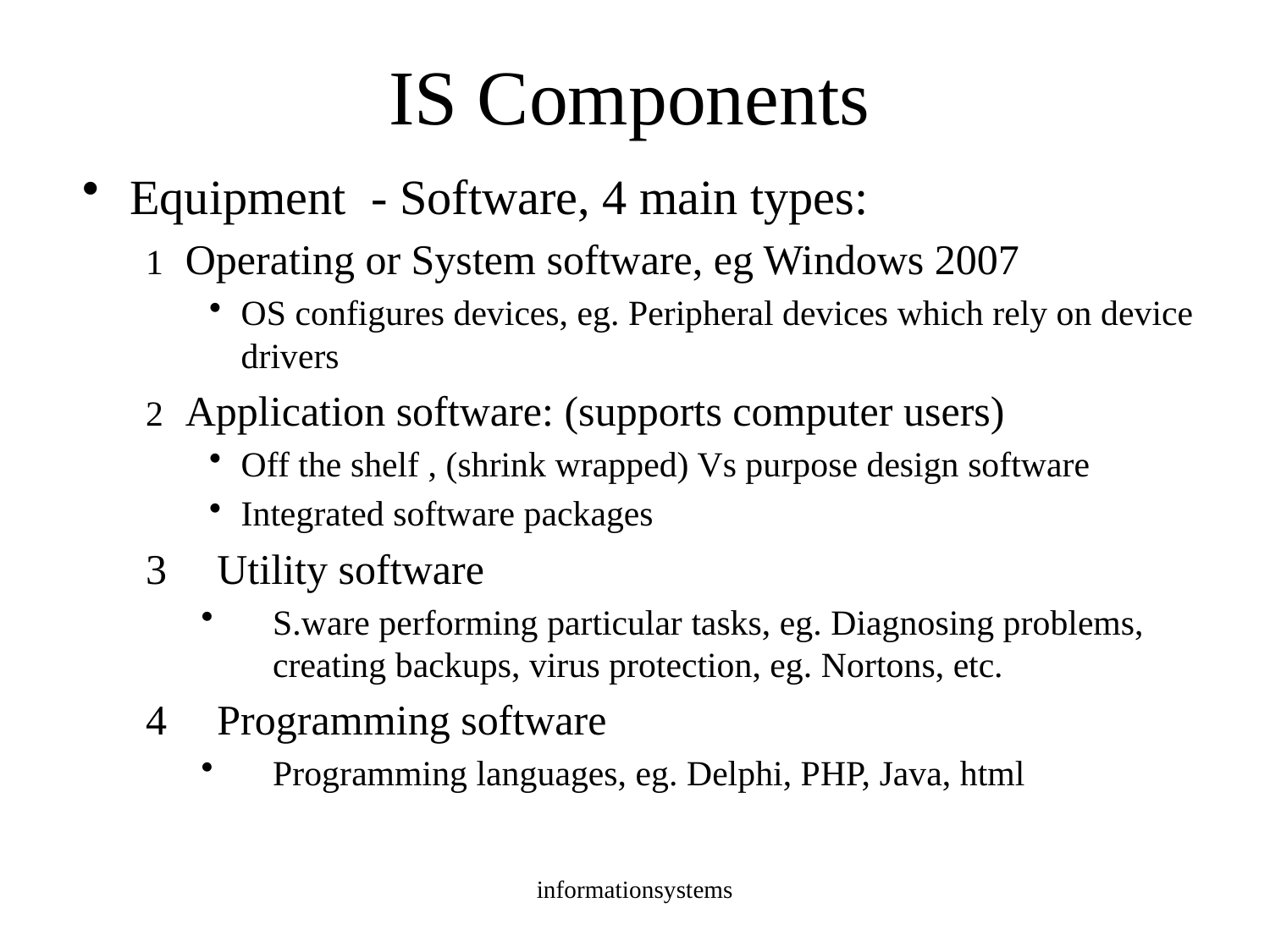

# IS Components
Equipment  - Software, 4 main types:
1	Operating or System software, eg Windows 2007
OS configures devices, eg. Peripheral devices which rely on device drivers
2	Application software: (supports computer users)
Off the shelf , (shrink wrapped) Vs purpose design software
Integrated software packages
Utility software
S.ware performing particular tasks, eg. Diagnosing problems, creating backups, virus protection, eg. Nortons, etc.
Programming software
Programming languages, eg. Delphi, PHP, Java, html

informationsystems